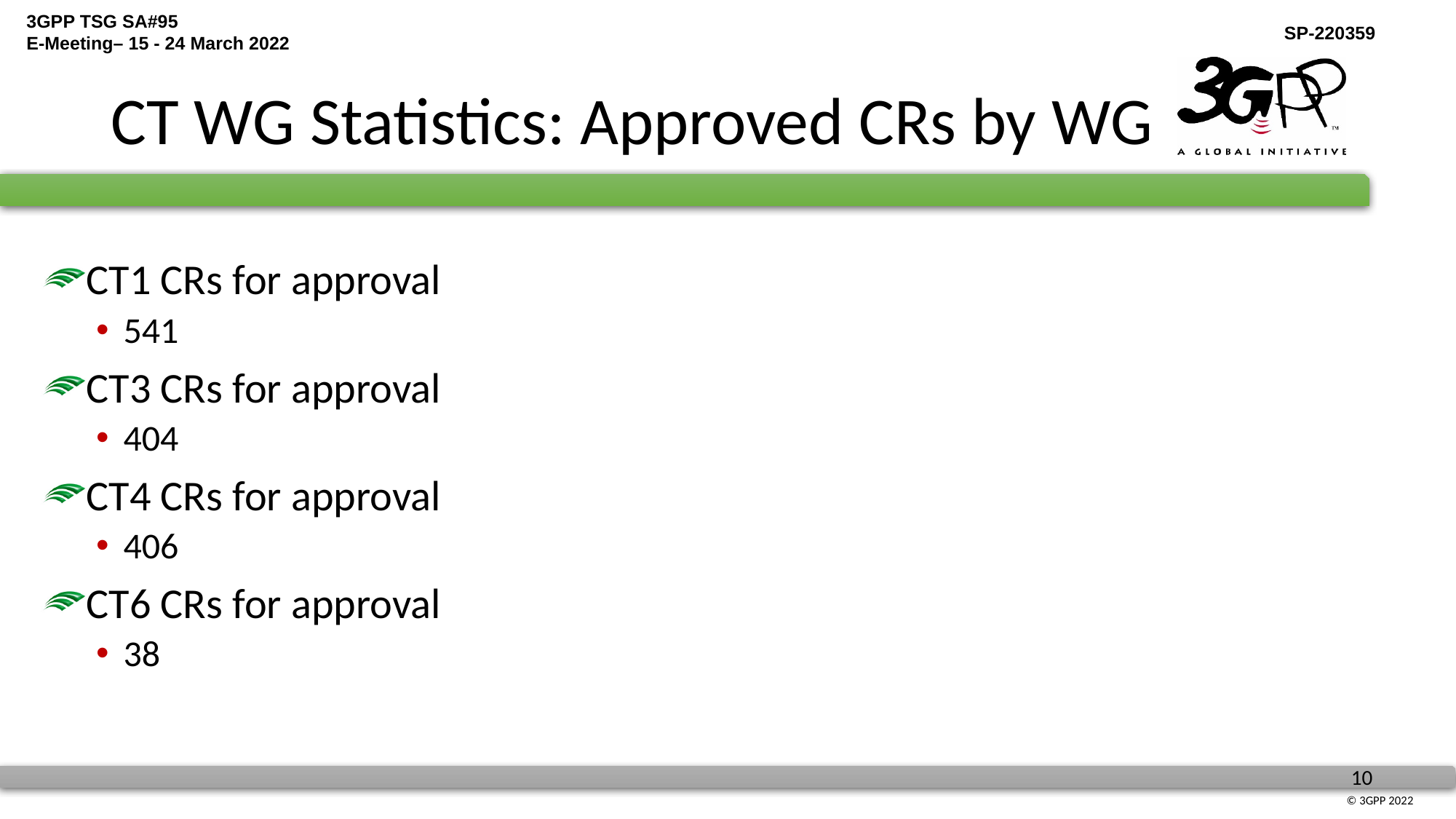

# CT WG Statistics: Approved CRs by WG
CT1 CRs for approval
541
CT3 CRs for approval
404
CT4 CRs for approval
406
CT6 CRs for approval
38